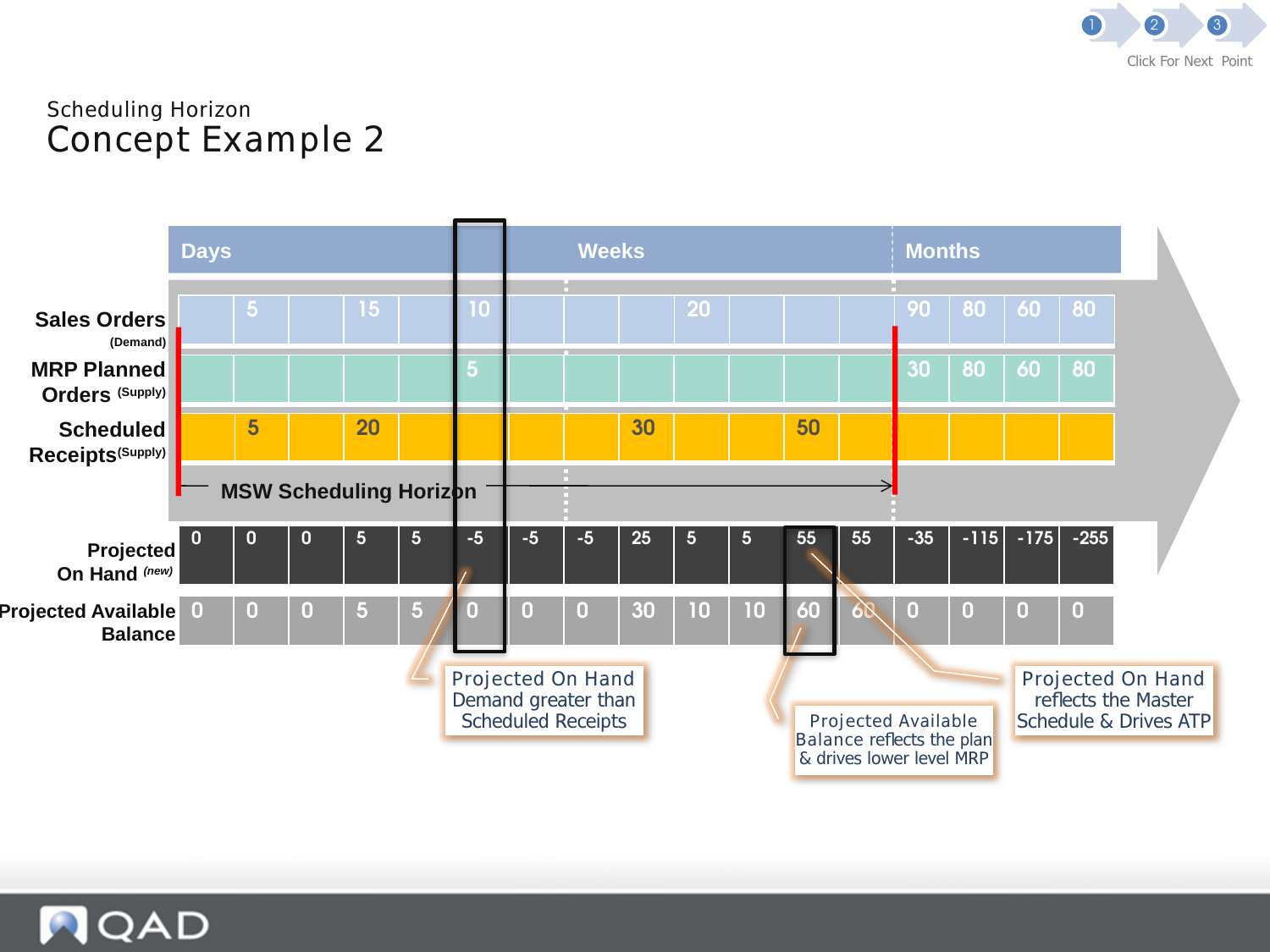

1

2

3
Click For Next  Point
Scheduling Horizon
Concept Example 2

Days
Weeks
Months
Master Scheduling
Sales Orders (Demand)
|  | 5 |  | 15 |  | 10 |  |  |  | 20 |  |  |  | 90 | 80 | 60 | 80 |
| --- | --- | --- | --- | --- | --- | --- | --- | --- | --- | --- | --- | --- | --- | --- | --- | --- |
MRP Planned Orders (Supply)
|  |  |  |  |  | 5 |  |  |  |  |  |  |  | 30 | 80 | 60 | 80 |
| --- | --- | --- | --- | --- | --- | --- | --- | --- | --- | --- | --- | --- | --- | --- | --- | --- |
Scheduled Receipts(Supply)

|  | 5 |  | 20 |  |  |  |  | 30 |  |  | 50 |  |  |  |  |  |
| --- | --- | --- | --- | --- | --- | --- | --- | --- | --- | --- | --- | --- | --- | --- | --- | --- |
MSW Scheduling Horizon
Projected
 On Hand (new)
| 0 | 0 | 0 | 5 | 5 | -5 | -5 | -5 | 25 | 5 | 5 | 55 | 55 | -35 | -115 | -175 | -255 |
| --- | --- | --- | --- | --- | --- | --- | --- | --- | --- | --- | --- | --- | --- | --- | --- | --- |

Projected Available Balance
| 0 | 0 | 0 | 5 | 5 | 0 | 0 | 0 | 30 | 10 | 10 | 60 | 60 | 0 | 0 | 0 | 0 |
| --- | --- | --- | --- | --- | --- | --- | --- | --- | --- | --- | --- | --- | --- | --- | --- | --- |
Projected On Hand Demand greater than Scheduled Receipts
Projected On Hand reflects the Master Schedule & Drives ATP
Projected Available Balance reflects the plan & drives lower level MRP